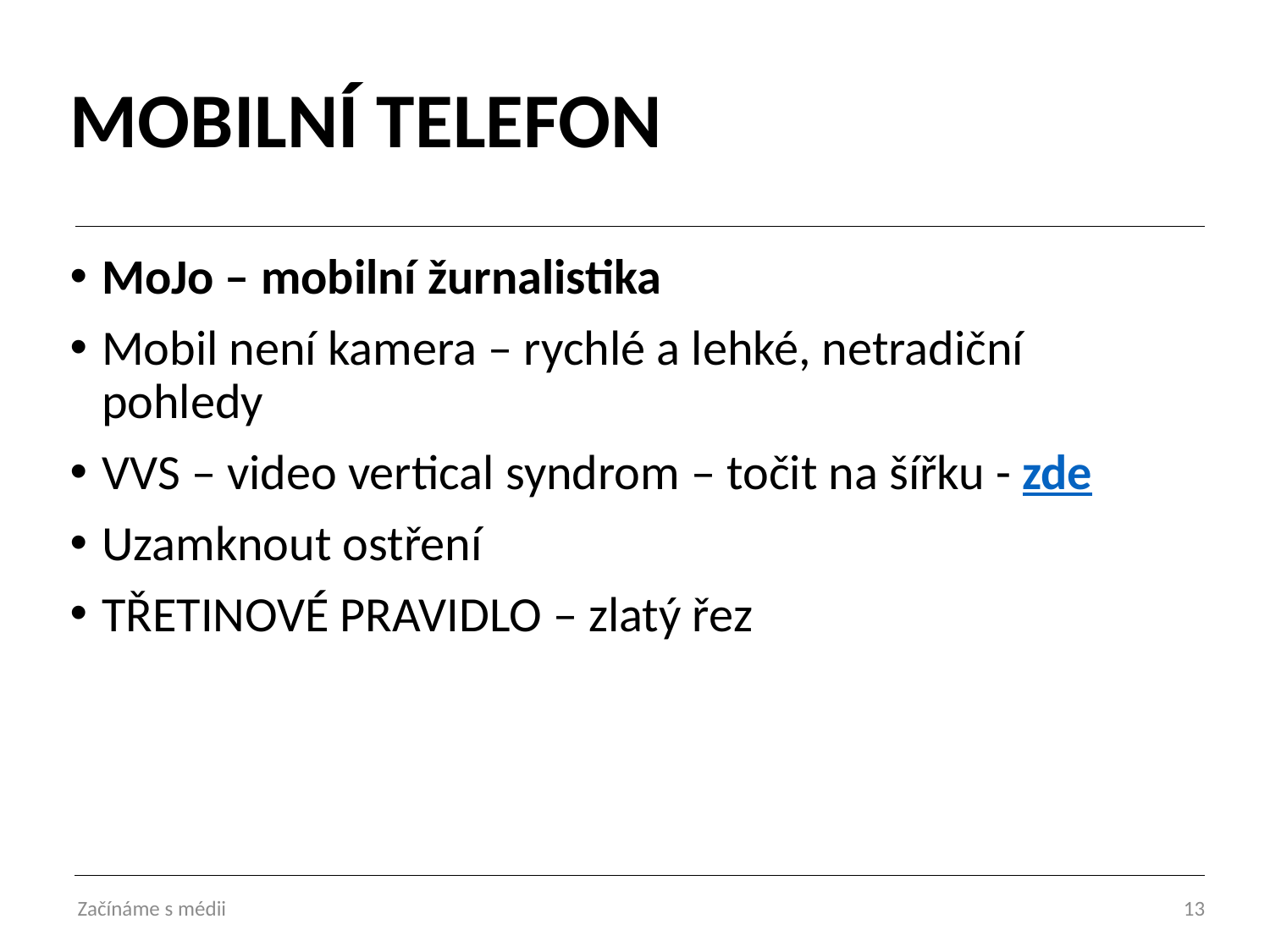

# MOBILNÍ TELEFON
MoJo – mobilní žurnalistika
Mobil není kamera – rychlé a lehké, netradiční pohledy
VVS – video vertical syndrom – točit na šířku - zde
Uzamknout ostření
TŘETINOVÉ PRAVIDLO – zlatý řez

Začínáme s médii
13